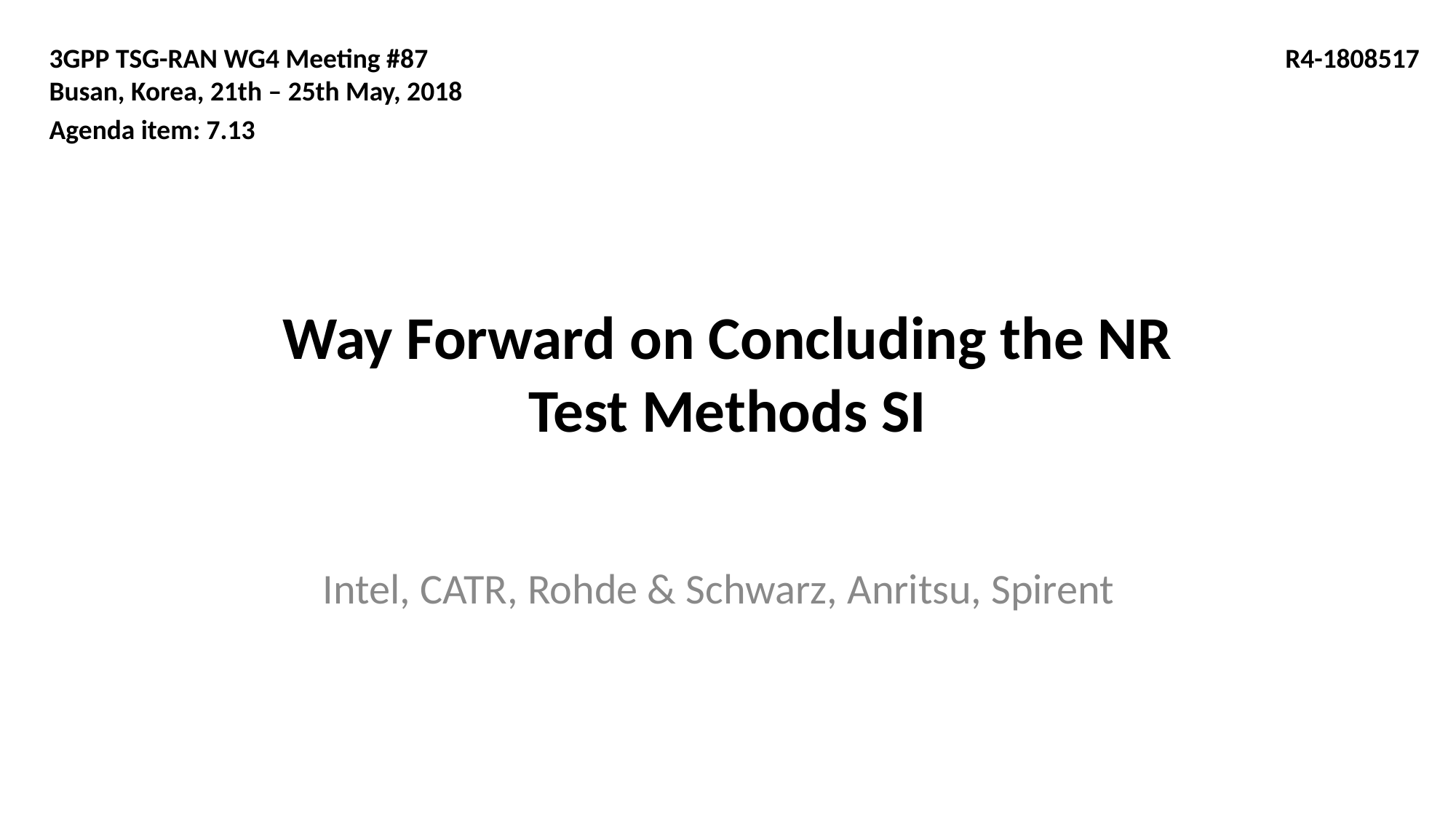

3GPP TSG-RAN WG4 Meeting #87
Busan, Korea, 21th – 25th May, 2018
Agenda item: 7.13
R4-1808517
# Way Forward on Concluding the NR Test Methods SI
Intel, CATR, Rohde & Schwarz, Anritsu, Spirent